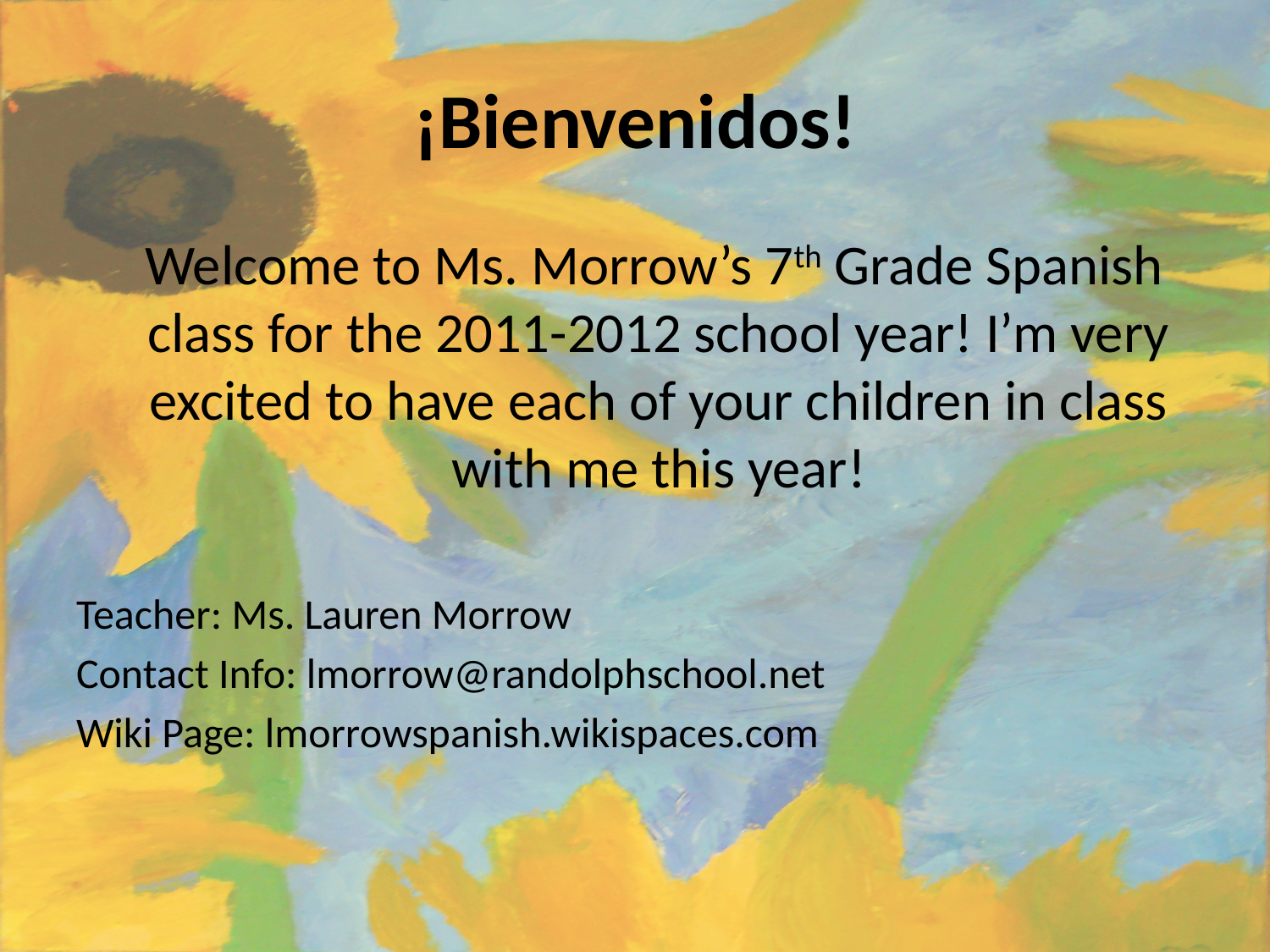

# ¡Bienvenidos!
   Welcome to Ms. Morrow’s 7th Grade Spanish class for the 2011-2012 school year! I’m very excited to have each of your children in class with me this year!

Teacher: Ms. Lauren Morrow
Contact Info: lmorrow@randolphschool.net
Wiki Page: lmorrowspanish.wikispaces.com